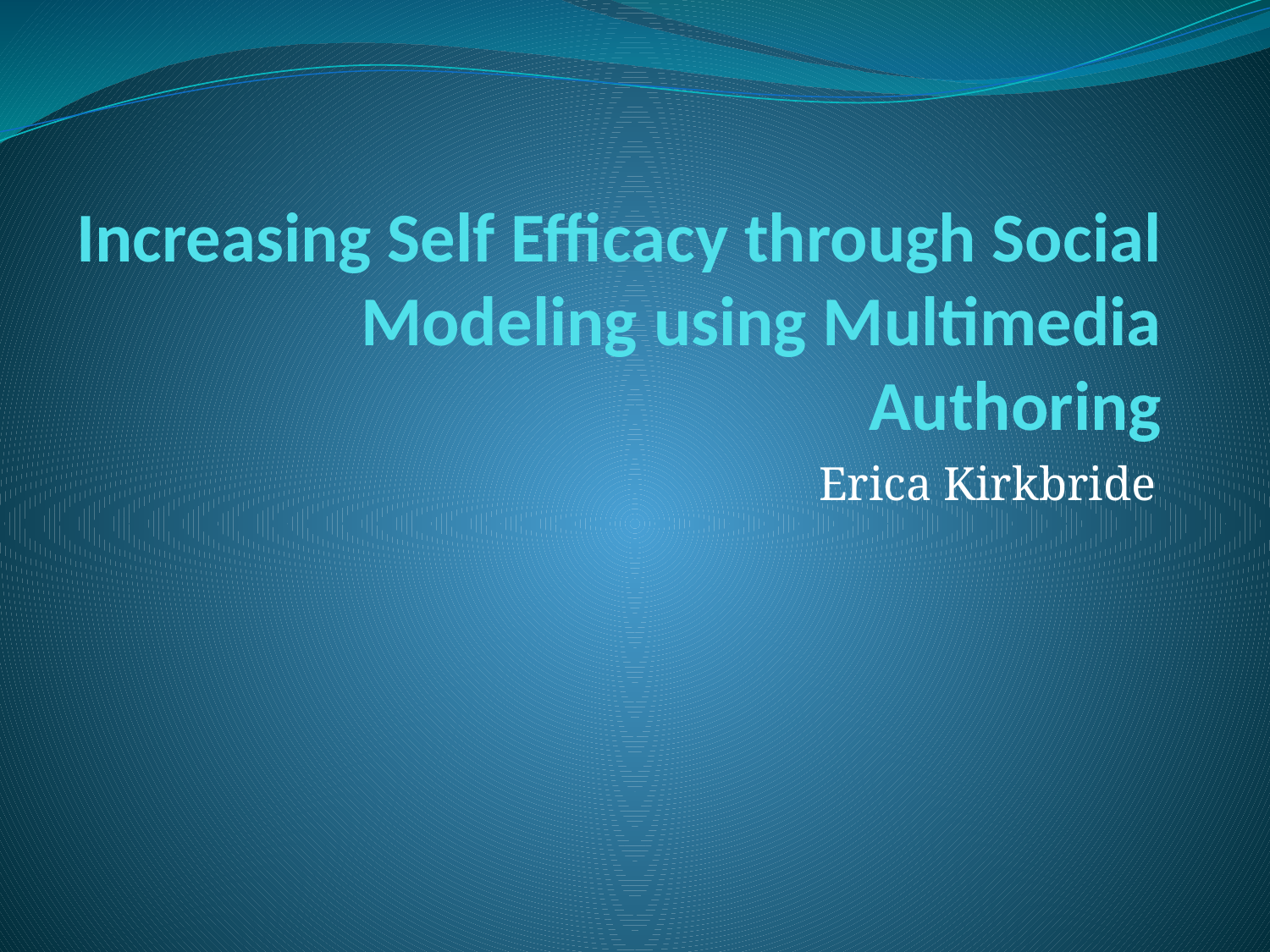

# Increasing Self Efficacy through Social Modeling using Multimedia Authoring
Erica Kirkbride